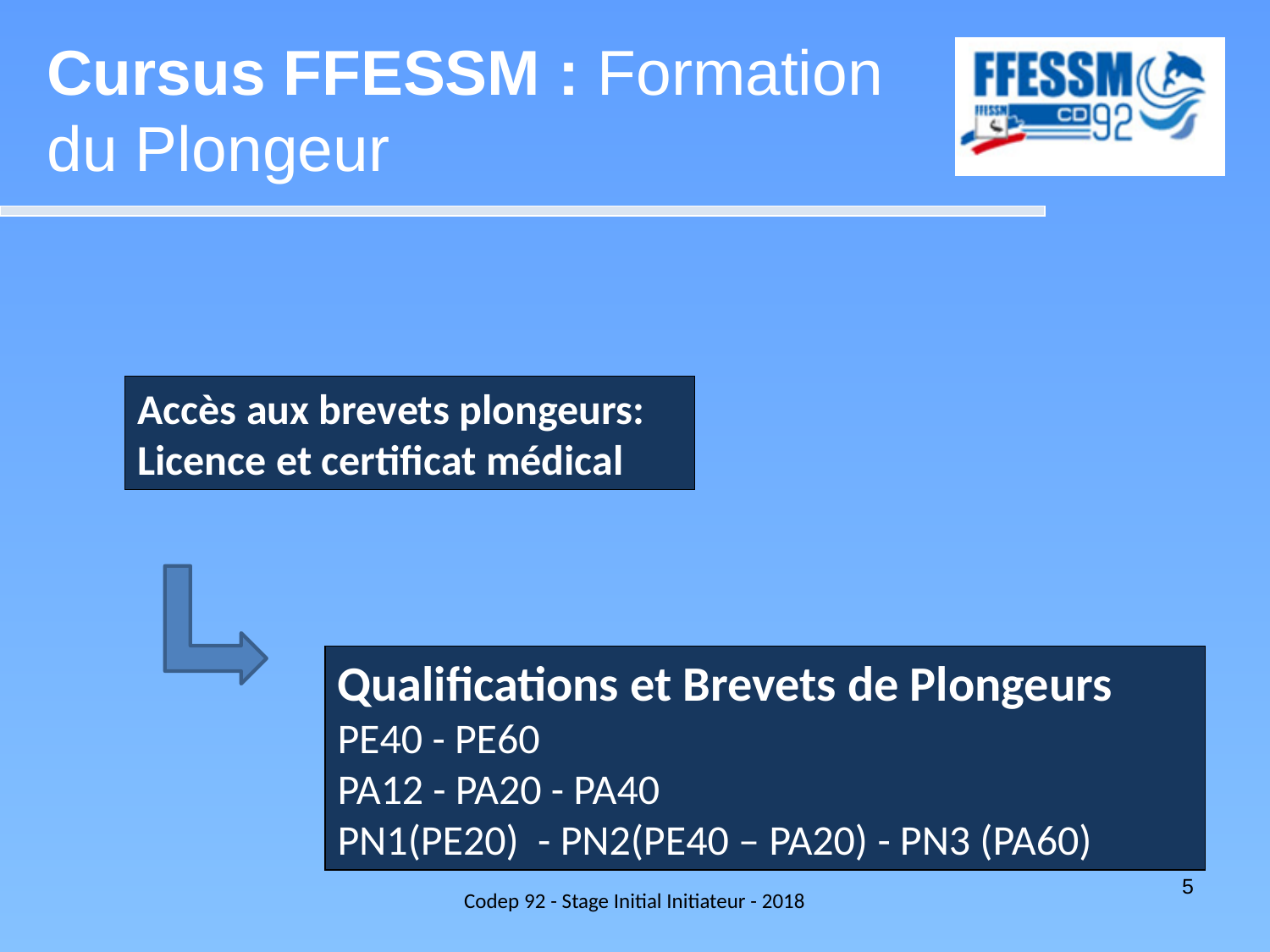

Cursus FFESSM : Formation du Plongeur
Accès aux brevets plongeurs:
Licence et certificat médical

Qualifications et Brevets de Plongeurs
PE40 - PE60
PA12 - PA20 - PA40
PN1(PE20)  - PN2(PE40 – PA20) - PN3 (PA60)
Codep 92 - Stage Initial Initiateur - 2018
5